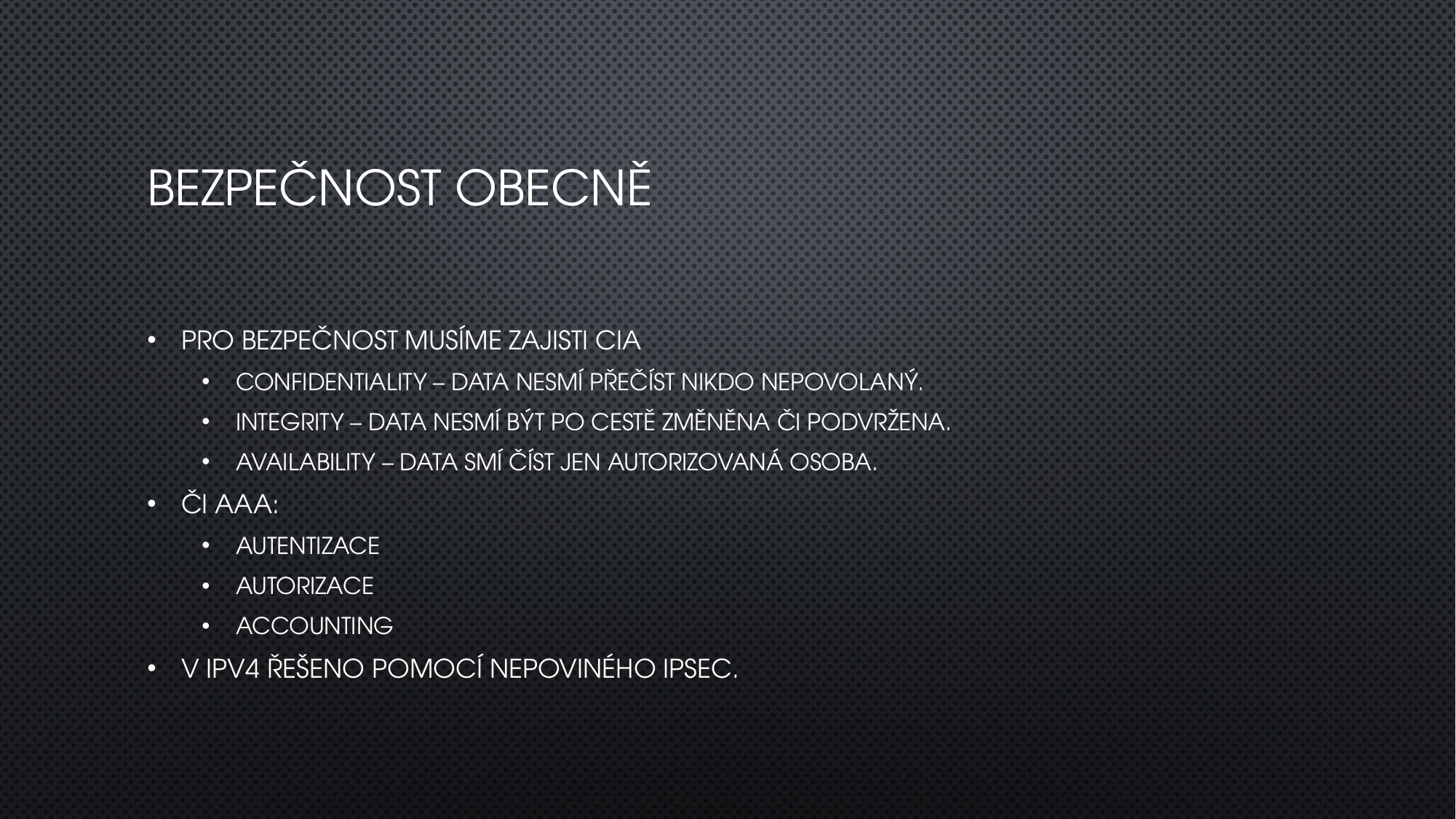

# Bezpečnost obecně
Pro bezpečnost musíme zajisti CIA
Confidentiality – data nesmí přečíst nikdo nepovolaný.
Integrity – data nesmí být po cestě změněna či podvržena.
Availability – data smí číst jen autorizovaná osoba.
Či AAA:
Autentizace
Autorizace
Accounting
V IPv4 řešeno pomocí nepoviného IPSec.